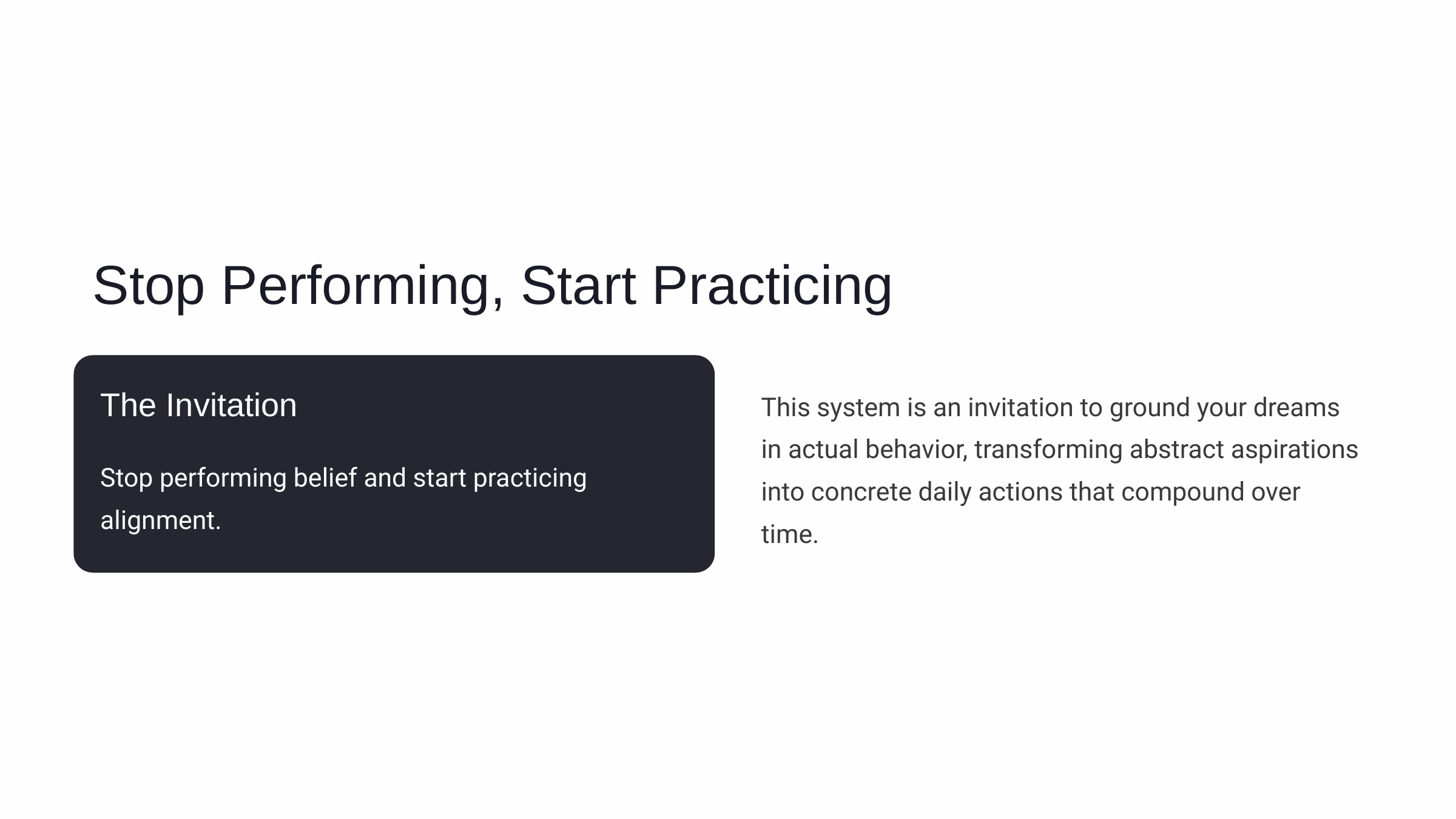

Stop Performing, Start Practicing

This system is an invitation to ground your dreams in actual behavior, transforming abstract aspirations into concrete daily actions that compound over time.
The Invitation
Stop performing belief and start practicing alignment.